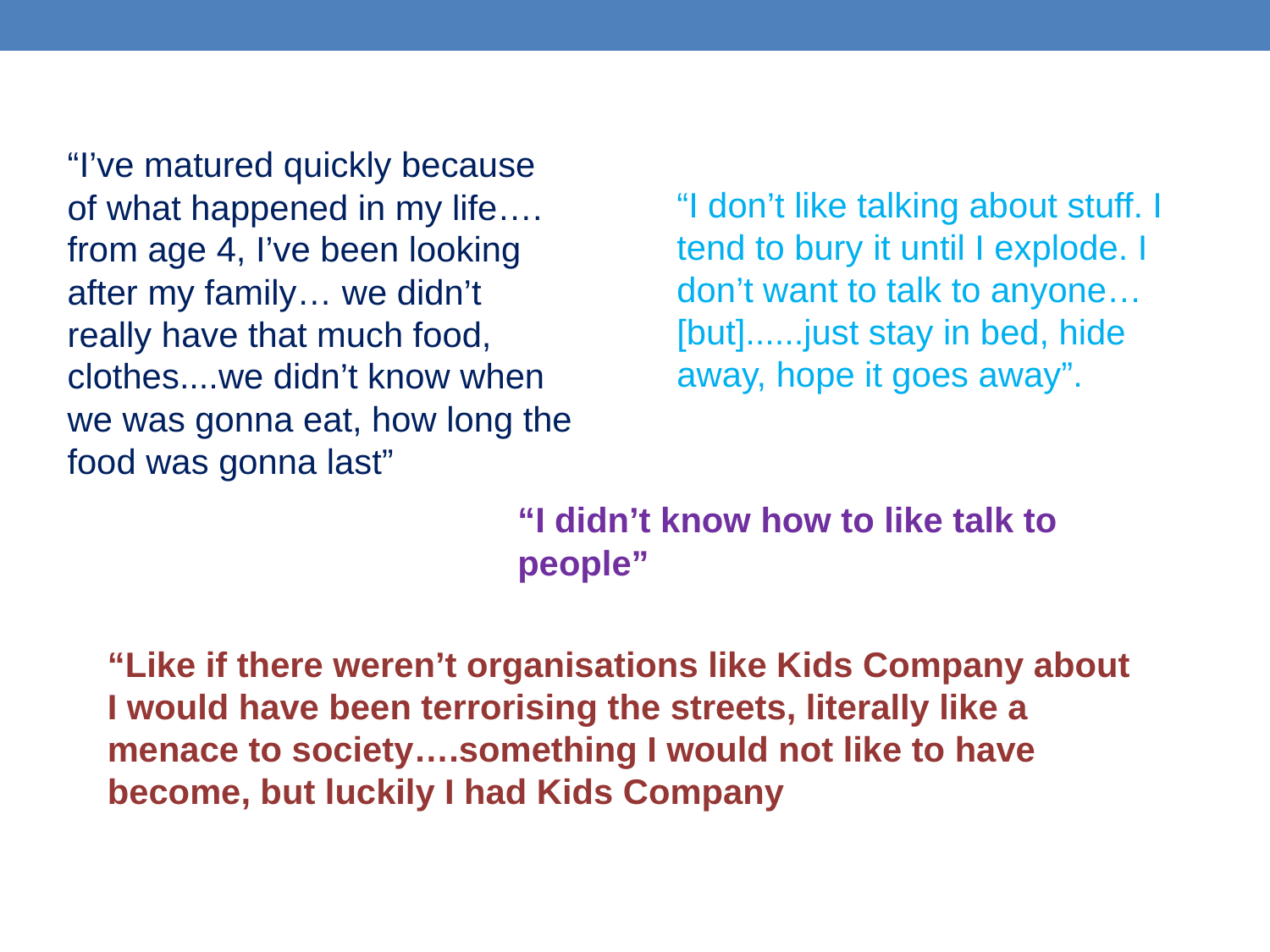

“I’ve matured quickly because of what happened in my life…. from age 4, I’ve been looking after my family… we didn’t really have that much food, clothes....we didn’t know when we was gonna eat, how long the food was gonna last”
“I don’t like talking about stuff. I tend to bury it until I explode. I don’t want to talk to anyone…[but]......just stay in bed, hide away, hope it goes away”.
“I didn’t know how to like talk to people”
“Like if there weren’t organisations like Kids Company about I would have been terrorising the streets, literally like a menace to society….something I would not like to have become, but luckily I had Kids Company